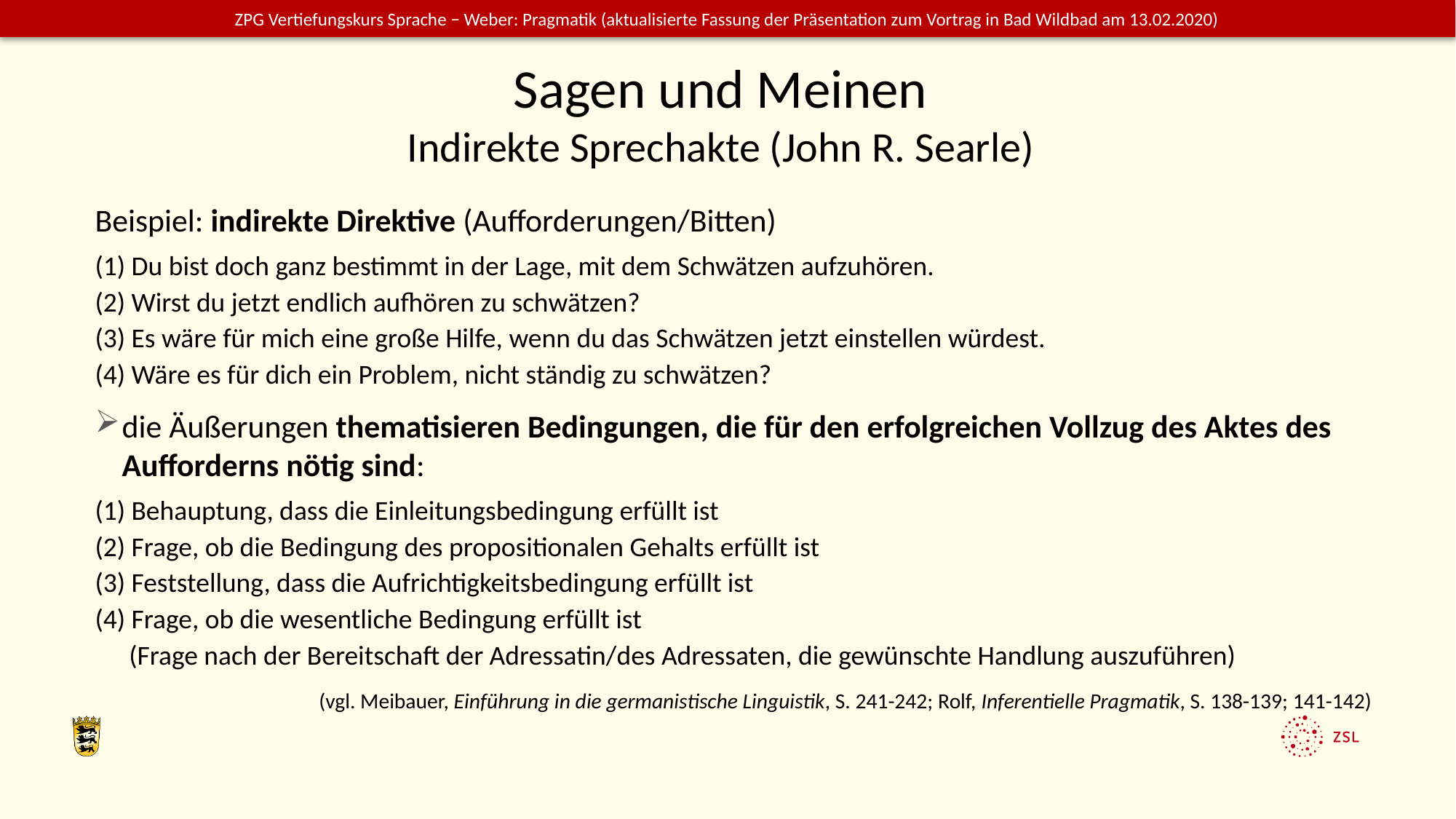

# Sagen und Meinen Indirekte Sprechakte (John R. Searle)
Beispiel: indirekte Direktive (Aufforderungen/Bitten)
(1) Du bist doch ganz bestimmt in der Lage, mit dem Schwätzen aufzuhören.
(2) Wirst du jetzt endlich aufhören zu schwätzen?
(3) Es wäre für mich eine große Hilfe, wenn du das Schwätzen jetzt einstellen würdest.
(4) Wäre es für dich ein Problem, nicht ständig zu schwätzen?
die Äußerungen thematisieren Bedingungen, die für den erfolgreichen Vollzug des Aktes des Aufforderns nötig sind:
(1) Behauptung, dass die Einleitungsbedingung erfüllt ist
(2) Frage, ob die Bedingung des propositionalen Gehalts erfüllt ist
(3) Feststellung, dass die Aufrichtigkeitsbedingung erfüllt ist
(4) Frage, ob die wesentliche Bedingung erfüllt ist
(Frage nach der Bereitschaft der Adressatin/des Adressaten, die gewünschte Handlung auszuführen)
(vgl. Meibauer, Einführung in die germanistische Linguistik, S. 241-242; Rolf, Inferentielle Pragmatik, S. 138-139; 141-142)